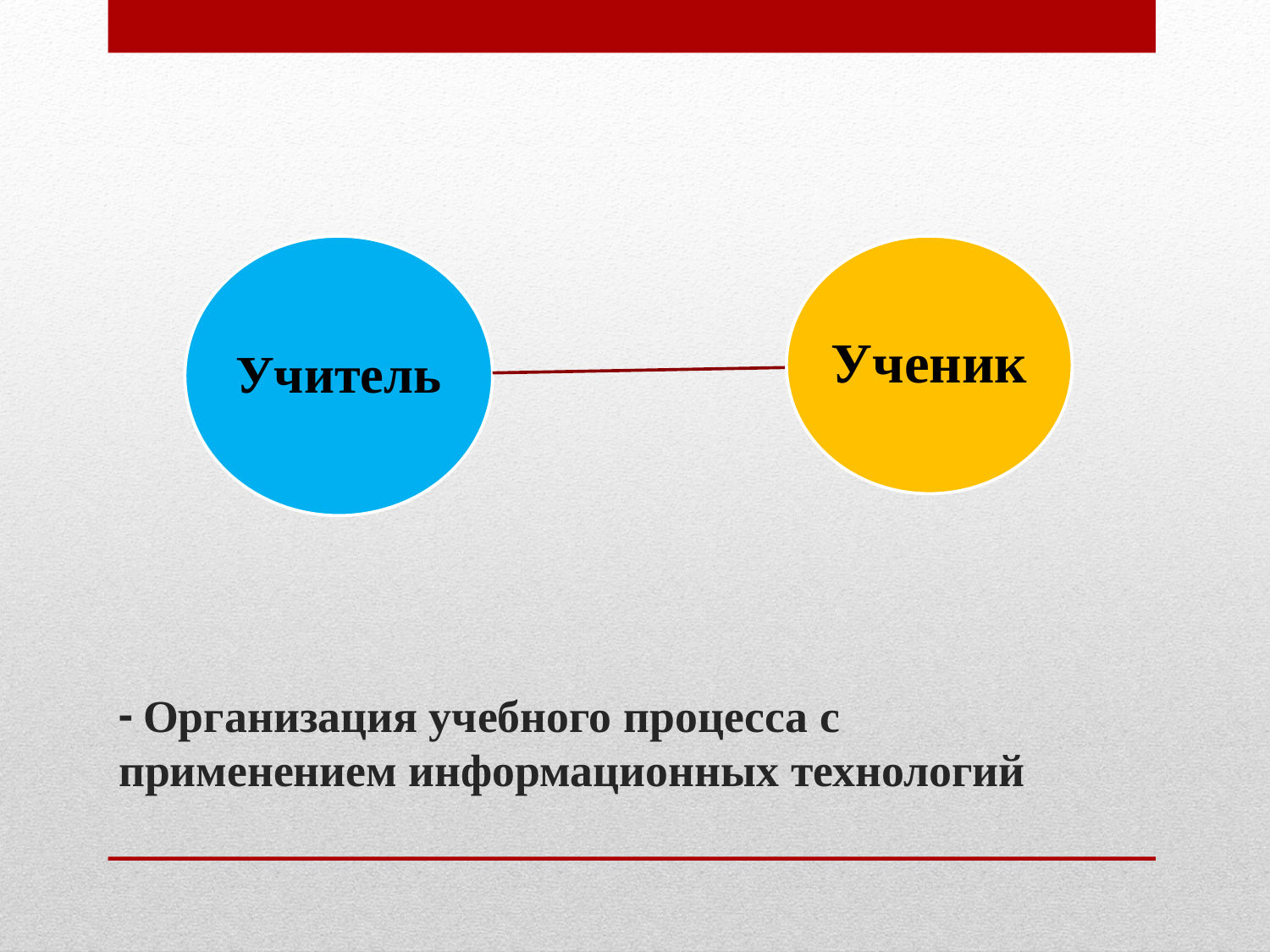

Учитель

Ученик
# - Организация учебного процесса с применением информационных технологий